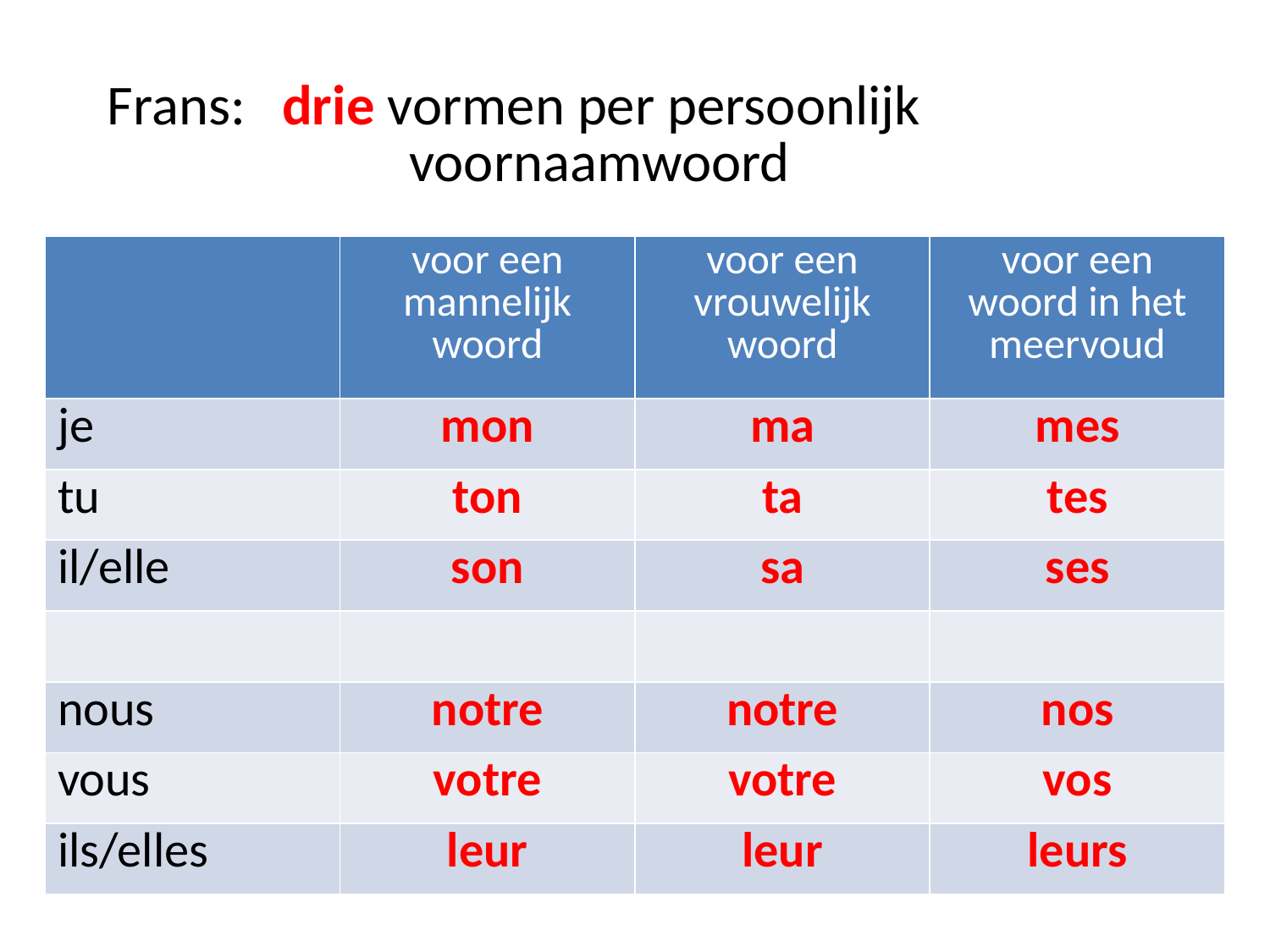

Frans: 	drie vormen per persoonlijk  			voornaamwoord

|  | voor een mannelijk woord | voor een vrouwelijk woord | voor een woord in het meervoud |
| --- | --- | --- | --- |
| je | mon | ma | mes |
| tu | ton | ta | tes |
| il/elle | son | sa | ses |
|  |  |  |  |
| nous | notre | notre | nos |
| vous | votre | votre | vos |
| ils/elles | leur | leur | leurs |